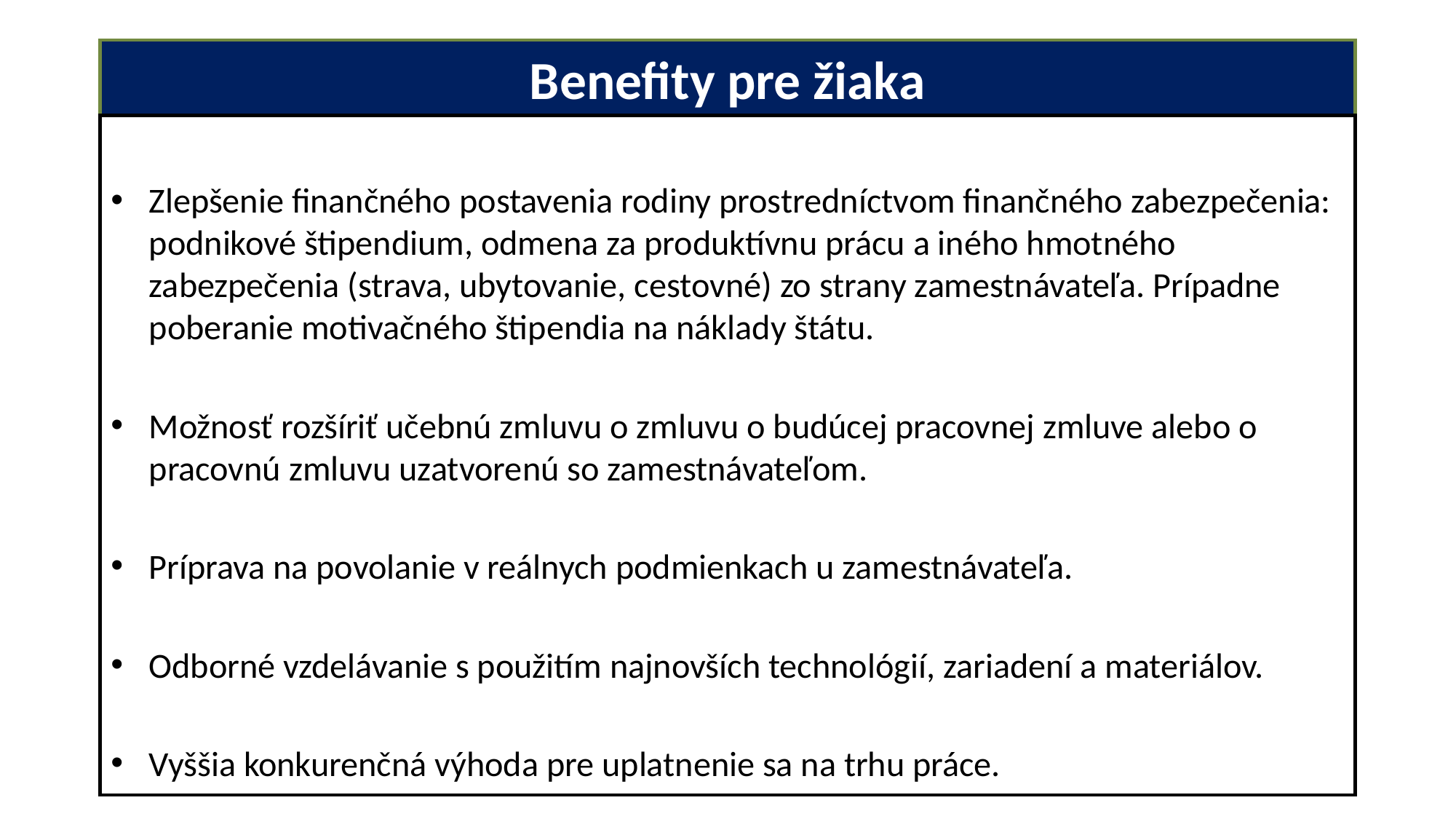

# Benefity pre žiaka

Zlepšenie finančného postavenia rodiny prostredníctvom finančného zabezpečenia: podnikové štipendium, odmena za produktívnu prácu a iného hmotného zabezpečenia (strava, ubytovanie, cestovné) zo strany zamestnávateľa. Prípadne poberanie motivačného štipendia na náklady štátu.

Možnosť rozšíriť učebnú zmluvu o zmluvu o budúcej pracovnej zmluve alebo o pracovnú zmluvu uzatvorenú so zamestnávateľom.

Príprava na povolanie v reálnych podmienkach u zamestnávateľa.

Odborné vzdelávanie s použitím najnovších technológií, zariadení a materiálov.

Vyššia konkurenčná výhoda pre uplatnenie sa na trhu práce.